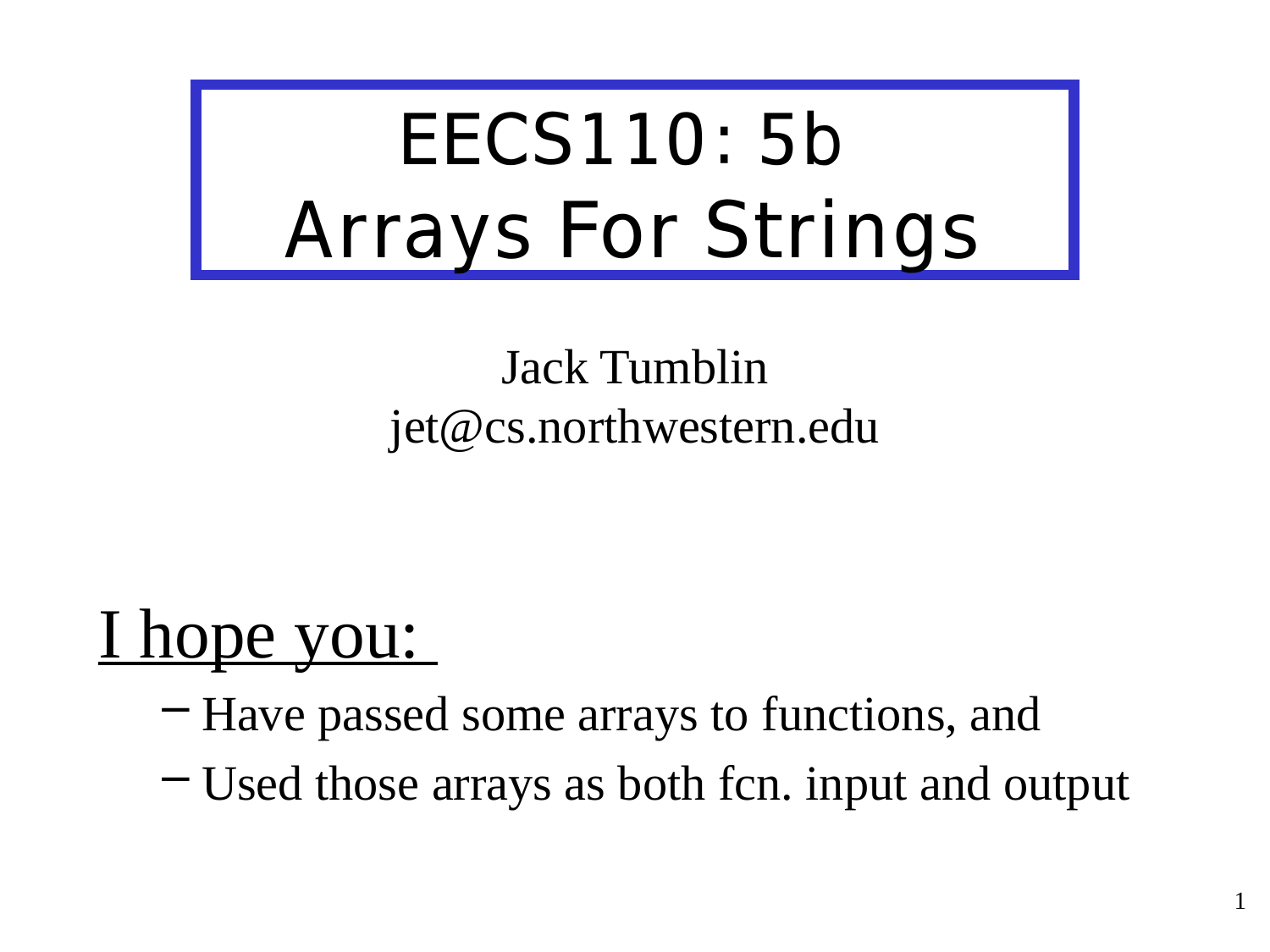

# EECS110: 5b Arrays For Strings
Jack Tumblin
jet@cs.northwestern.edu
I hope you:
Have passed some arrays to functions, and
Used those arrays as both fcn. input and output
1